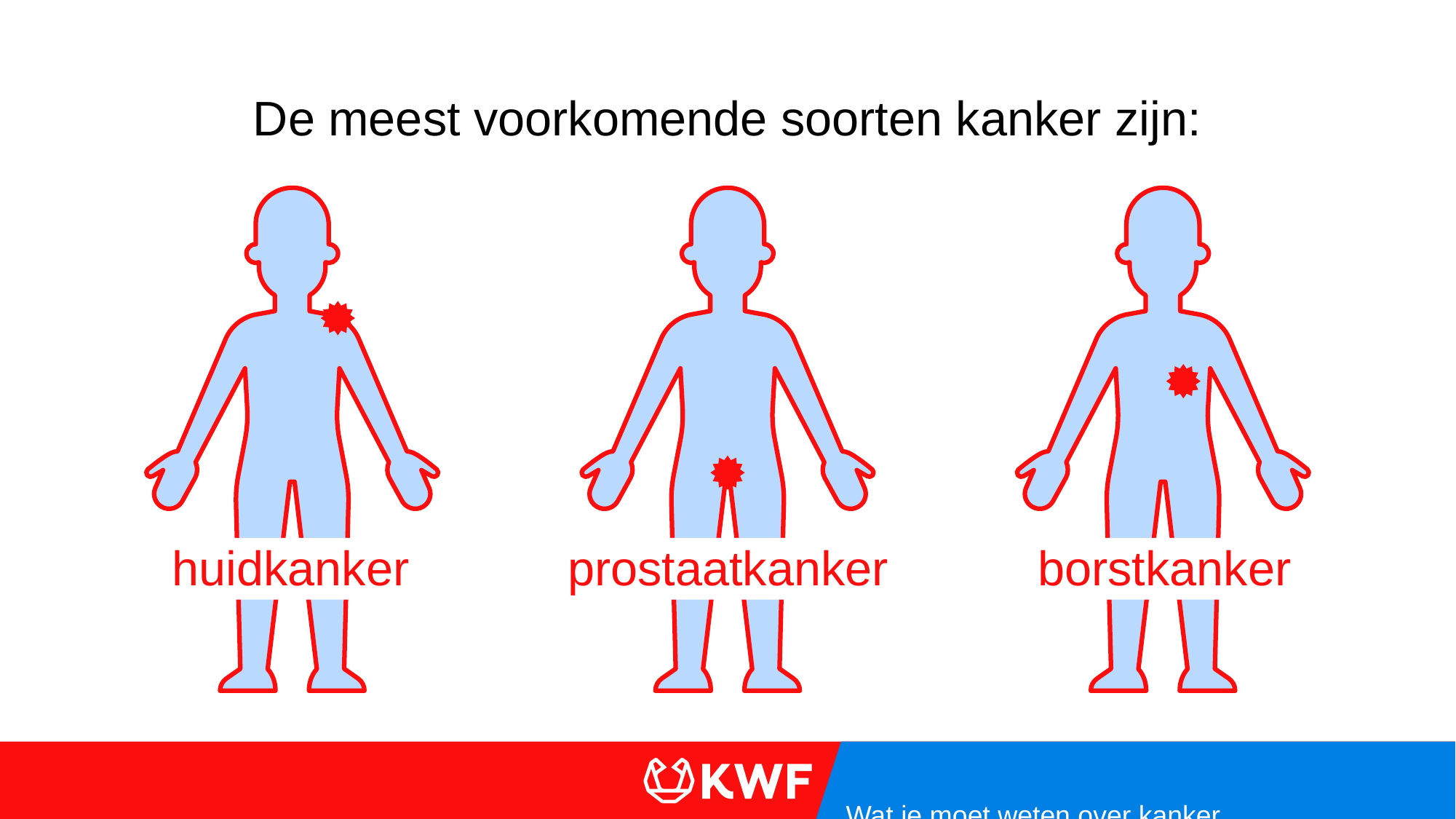

De meest voorkomende soorten kanker zijn:

huidkanker
prostaatkanker
borstkanker
Wat je moet weten over kanker